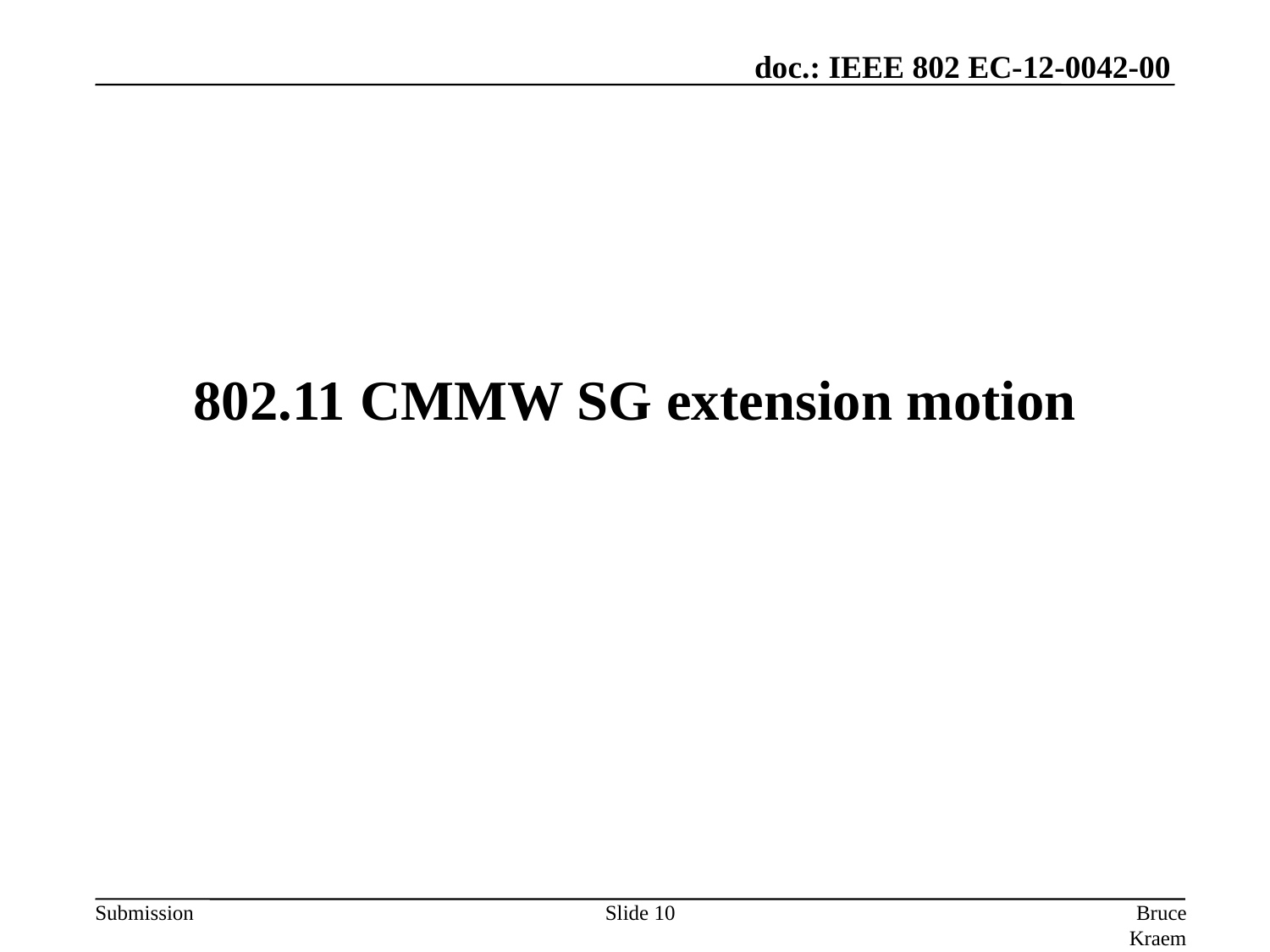

# 802.11 CMMW SG extension motion
Slide 10
Bruce Kraemer,  Marvell